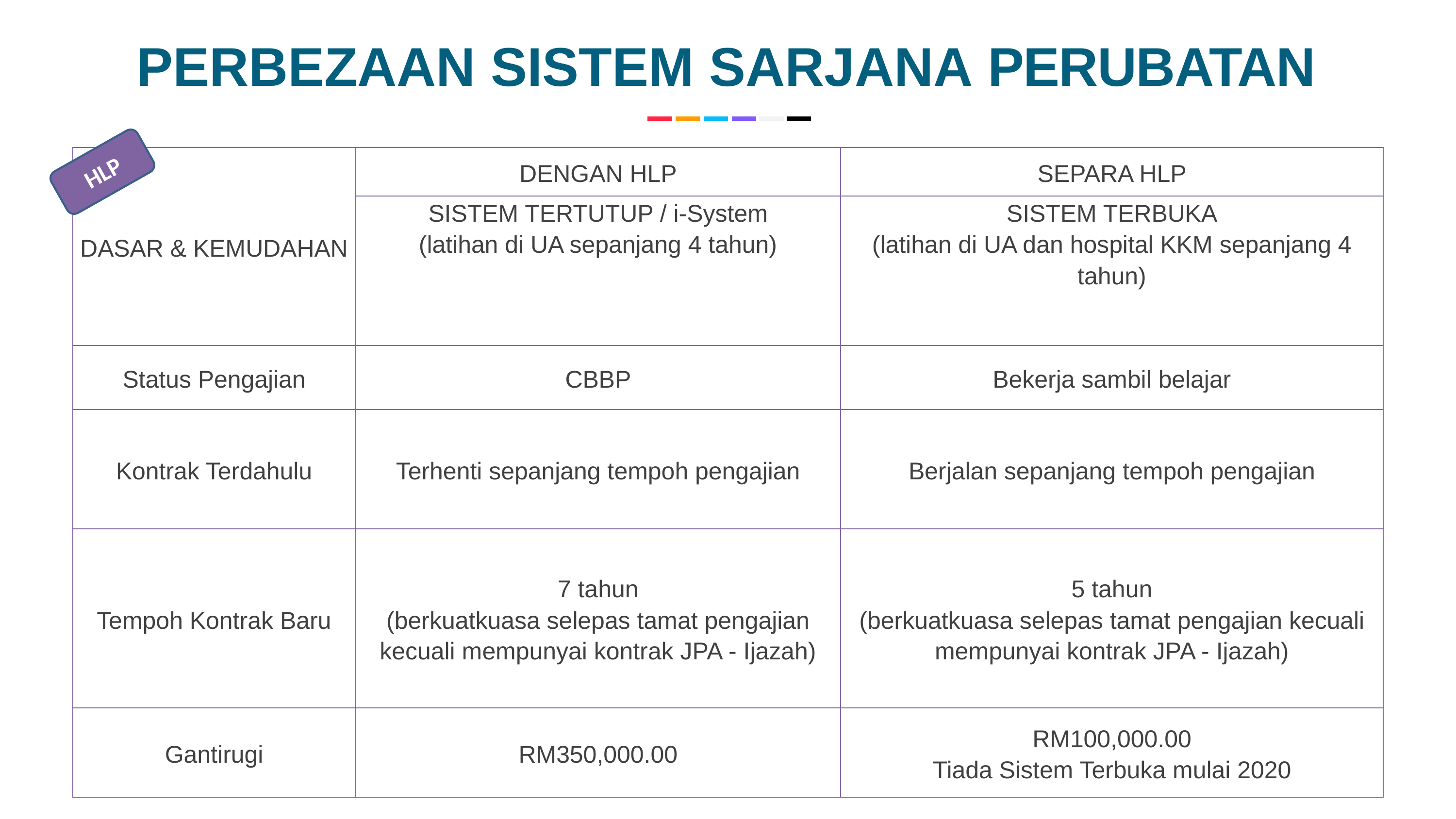

# PERBEZAAN SISTEM SARJANA PERUBATAN

| DASAR & KEMUDAHAN | DENGAN HLP | SEPARA HLP |
| --- | --- | --- |
|  | SISTEM TERTUTUP / i-System (latihan di UA sepanjang 4 tahun) | SISTEM TERBUKA (latihan di UA dan hospital KKM sepanjang 4 tahun) |
| Status Pengajian | CBBP | Bekerja sambil belajar |
| Kontrak Terdahulu | Terhenti sepanjang tempoh pengajian | Berjalan sepanjang tempoh pengajian |
| Tempoh Kontrak Baru | 7 tahun (berkuatkuasa selepas tamat pengajian kecuali mempunyai kontrak JPA - Ijazah) | 5 tahun (berkuatkuasa selepas tamat pengajian kecuali mempunyai kontrak JPA - Ijazah) |
| Gantirugi | RM350,000.00 | RM100,000.00 Tiada Sistem Terbuka mulai 2020 |
HLP